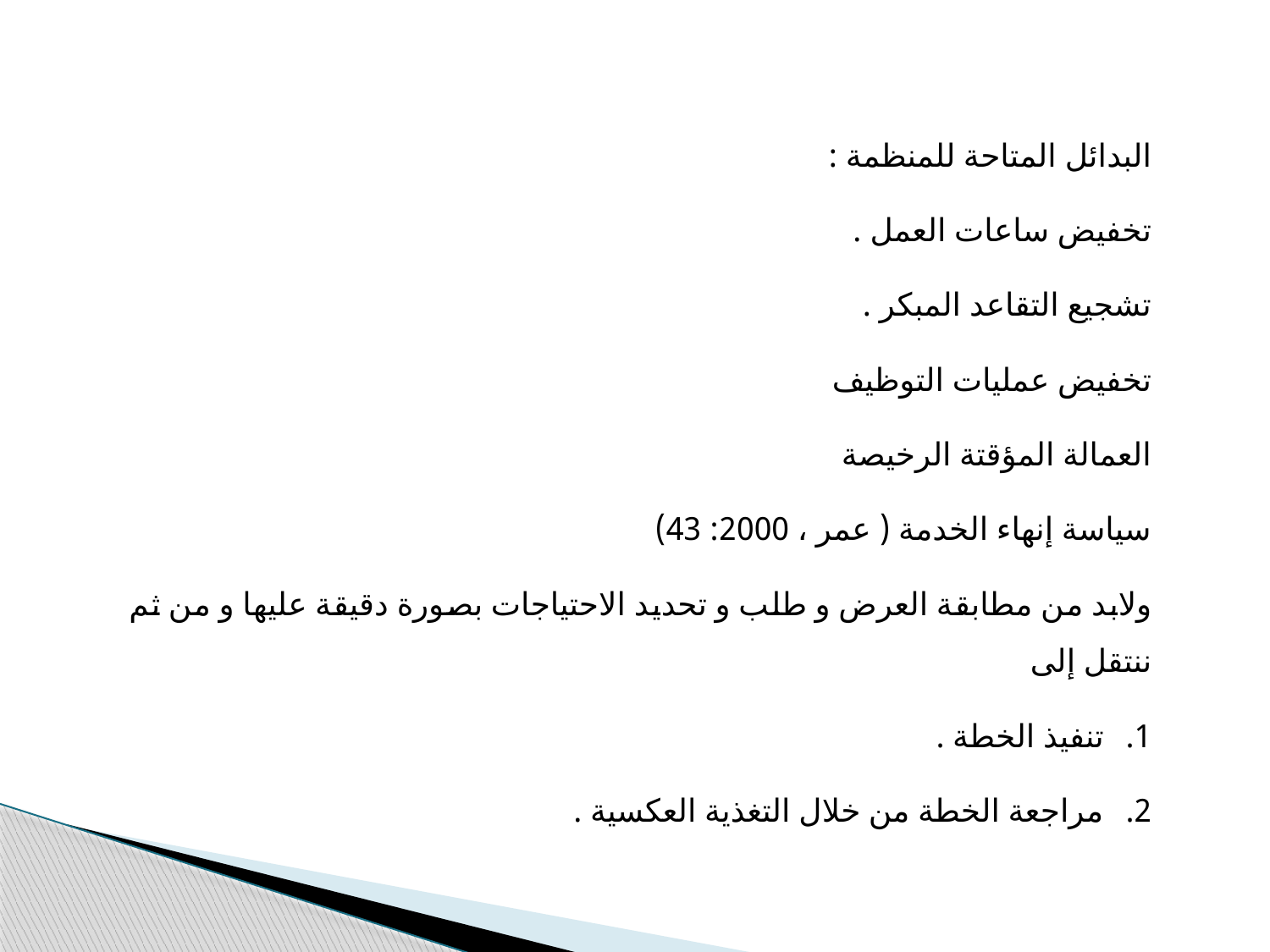

البدائل المتاحة للمنظمة :
تخفيض ساعات العمل .
تشجيع التقاعد المبكر .
تخفيض عمليات التوظيف
العمالة المؤقتة الرخيصة
سياسة إنهاء الخدمة ( عمر ، 2000: 43)
ولابد من مطابقة العرض و طلب و تحديد الاحتياجات بصورة دقيقة عليها و من ثم ننتقل إلى
تنفيذ الخطة .
مراجعة الخطة من خلال التغذية العكسية .